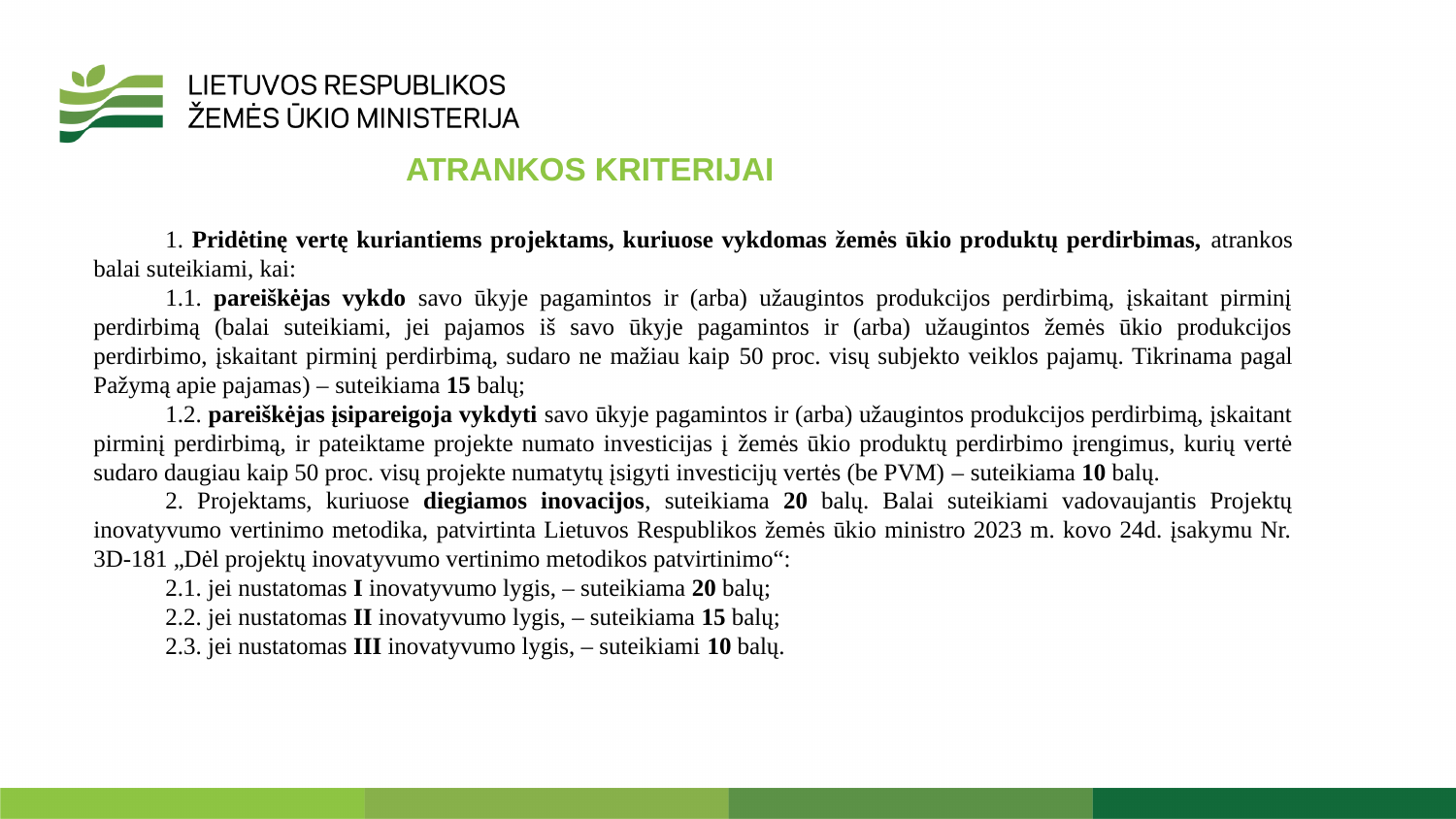

ATRANKOS KRITERIJAI
1. Pridėtinę vertę kuriantiems projektams, kuriuose vykdomas žemės ūkio produktų perdirbimas, atrankos balai suteikiami, kai:
1.1. pareiškėjas vykdo savo ūkyje pagamintos ir (arba) užaugintos produkcijos perdirbimą, įskaitant pirminį perdirbimą (balai suteikiami, jei pajamos iš savo ūkyje pagamintos ir (arba) užaugintos žemės ūkio produkcijos perdirbimo, įskaitant pirminį perdirbimą, sudaro ne mažiau kaip 50 proc. visų subjekto veiklos pajamų. Tikrinama pagal Pažymą apie pajamas) – suteikiama 15 balų;
1.2. pareiškėjas įsipareigoja vykdyti savo ūkyje pagamintos ir (arba) užaugintos produkcijos perdirbimą, įskaitant pirminį perdirbimą, ir pateiktame projekte numato investicijas į žemės ūkio produktų perdirbimo įrengimus, kurių vertė sudaro daugiau kaip 50 proc. visų projekte numatytų įsigyti investicijų vertės (be PVM) – suteikiama 10 balų.
2. Projektams, kuriuose diegiamos inovacijos, suteikiama 20 balų. Balai suteikiami vadovaujantis Projektų inovatyvumo vertinimo metodika, patvirtinta Lietuvos Respublikos žemės ūkio ministro 2023 m. kovo 24d. įsakymu Nr. 3D-181 „Dėl projektų inovatyvumo vertinimo metodikos patvirtinimo“:
2.1. jei nustatomas I inovatyvumo lygis, – suteikiama 20 balų;
2.2. jei nustatomas II inovatyvumo lygis, – suteikiama 15 balų;
2.3. jei nustatomas III inovatyvumo lygis, – suteikiami 10 balų.